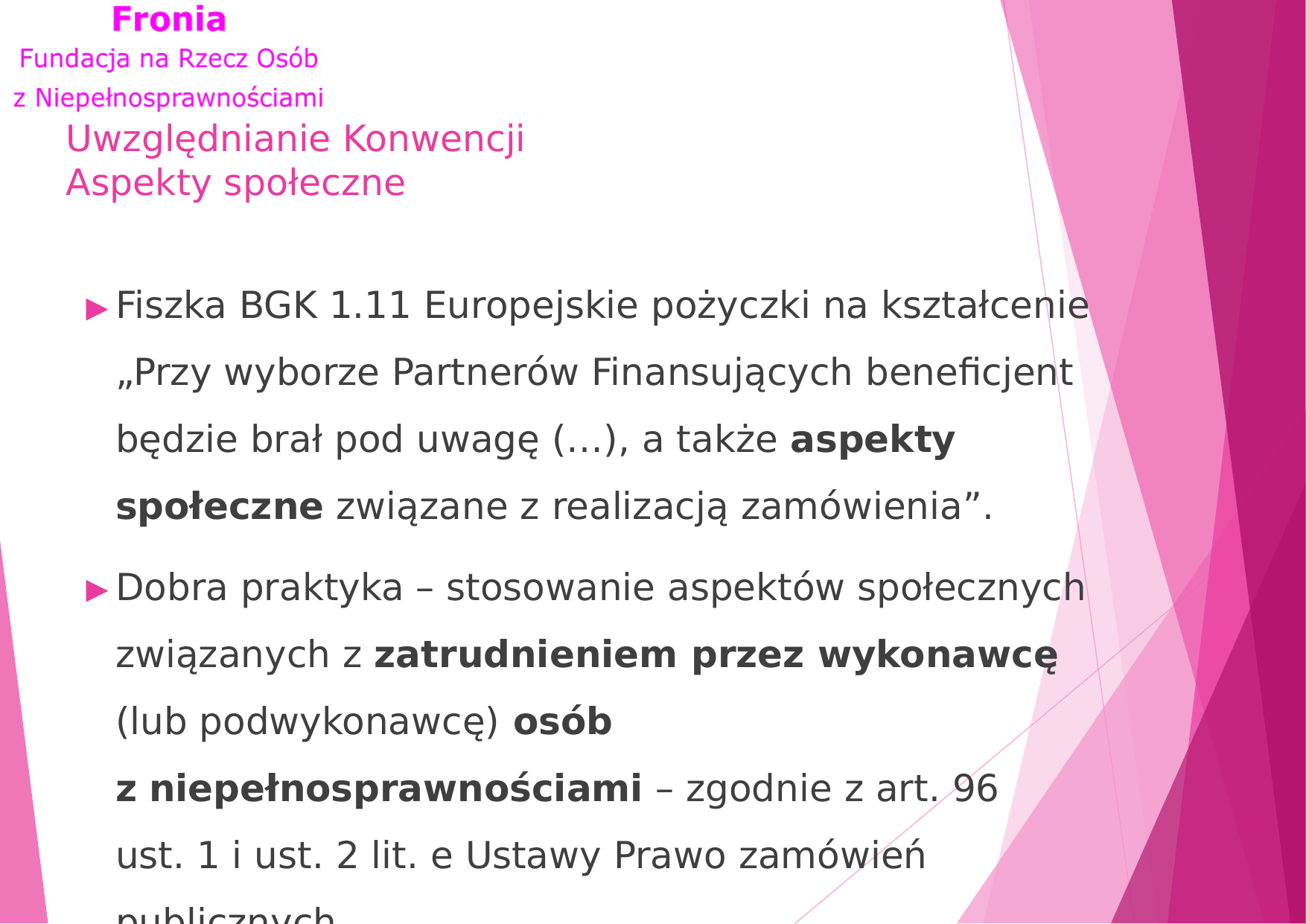

# Uwzględnianie Konwencji Aspekty społeczne
Fiszka BGK 1.11 Europejskie pożyczki na kształcenie
„Przy wyborze Partnerów Finansujących beneficjent będzie brał pod uwagę (…), a także aspekty społeczne związane z realizacją zamówienia”.
Dobra praktyka – stosowanie aspektów społecznych związanych z zatrudnieniem przez wykonawcę (lub podwykonawcę) osób z niepełnosprawnościami – zgodnie z art. 96 ust. 1 i ust. 2 lit. e Ustawy Prawo zamówień publicznych